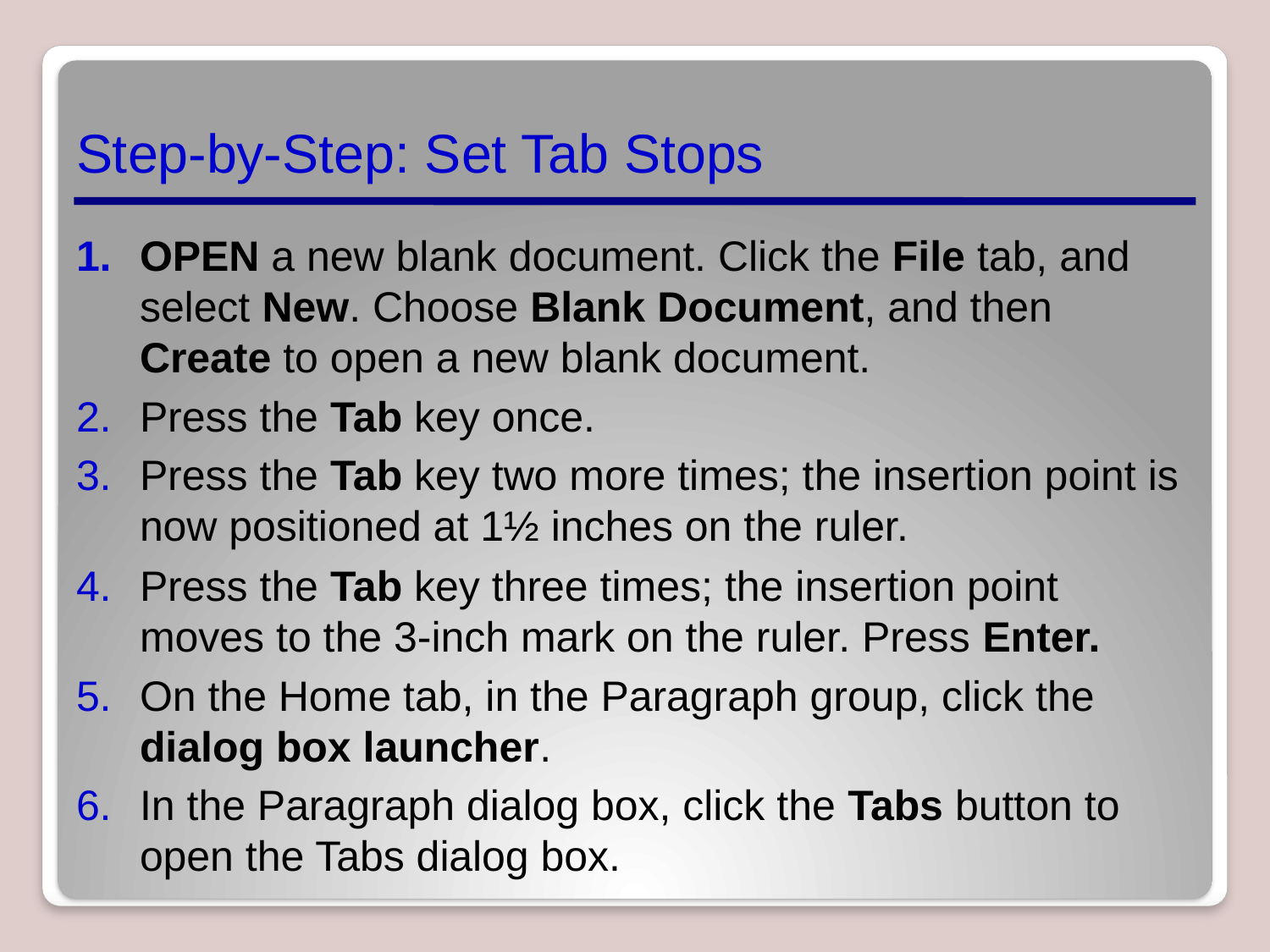

# Step-by-Step: Set Tab Stops
OPEN a new blank document. Click the File tab, and select New. Choose Blank Document, and then Create to open a new blank document.
Press the Tab key once.
Press the Tab key two more times; the insertion point is now positioned at 1½ inches on the ruler.
Press the Tab key three times; the insertion point moves to the 3-inch mark on the ruler. Press Enter.
On the Home tab, in the Paragraph group, click the dialog box launcher.
In the Paragraph dialog box, click the Tabs button to open the Tabs dialog box.